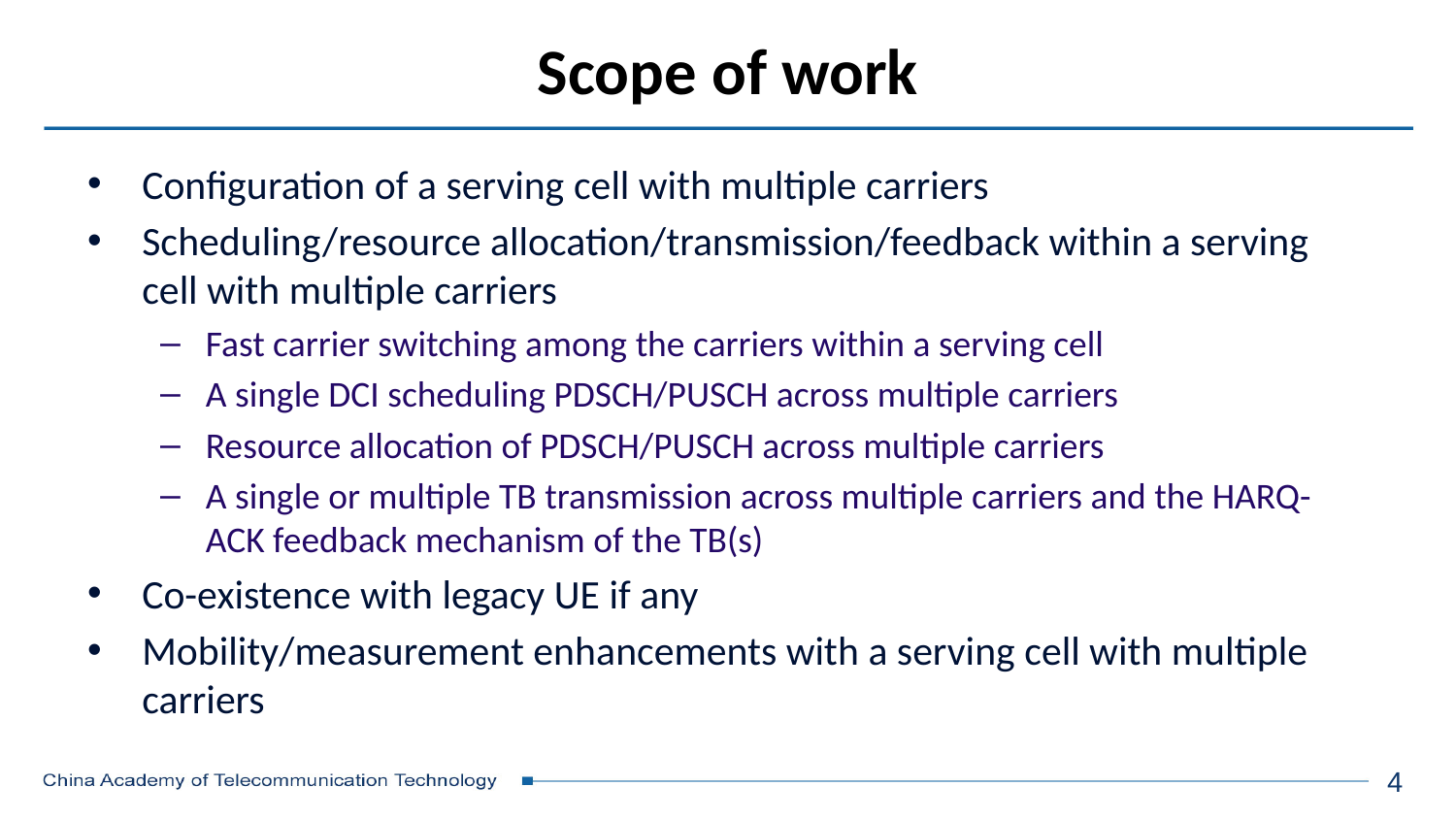

# Scope of work
Configuration of a serving cell with multiple carriers
Scheduling/resource allocation/transmission/feedback within a serving cell with multiple carriers
Fast carrier switching among the carriers within a serving cell
A single DCI scheduling PDSCH/PUSCH across multiple carriers
Resource allocation of PDSCH/PUSCH across multiple carriers
A single or multiple TB transmission across multiple carriers and the HARQ-ACK feedback mechanism of the TB(s)
Co-existence with legacy UE if any
Mobility/measurement enhancements with a serving cell with multiple carriers

4